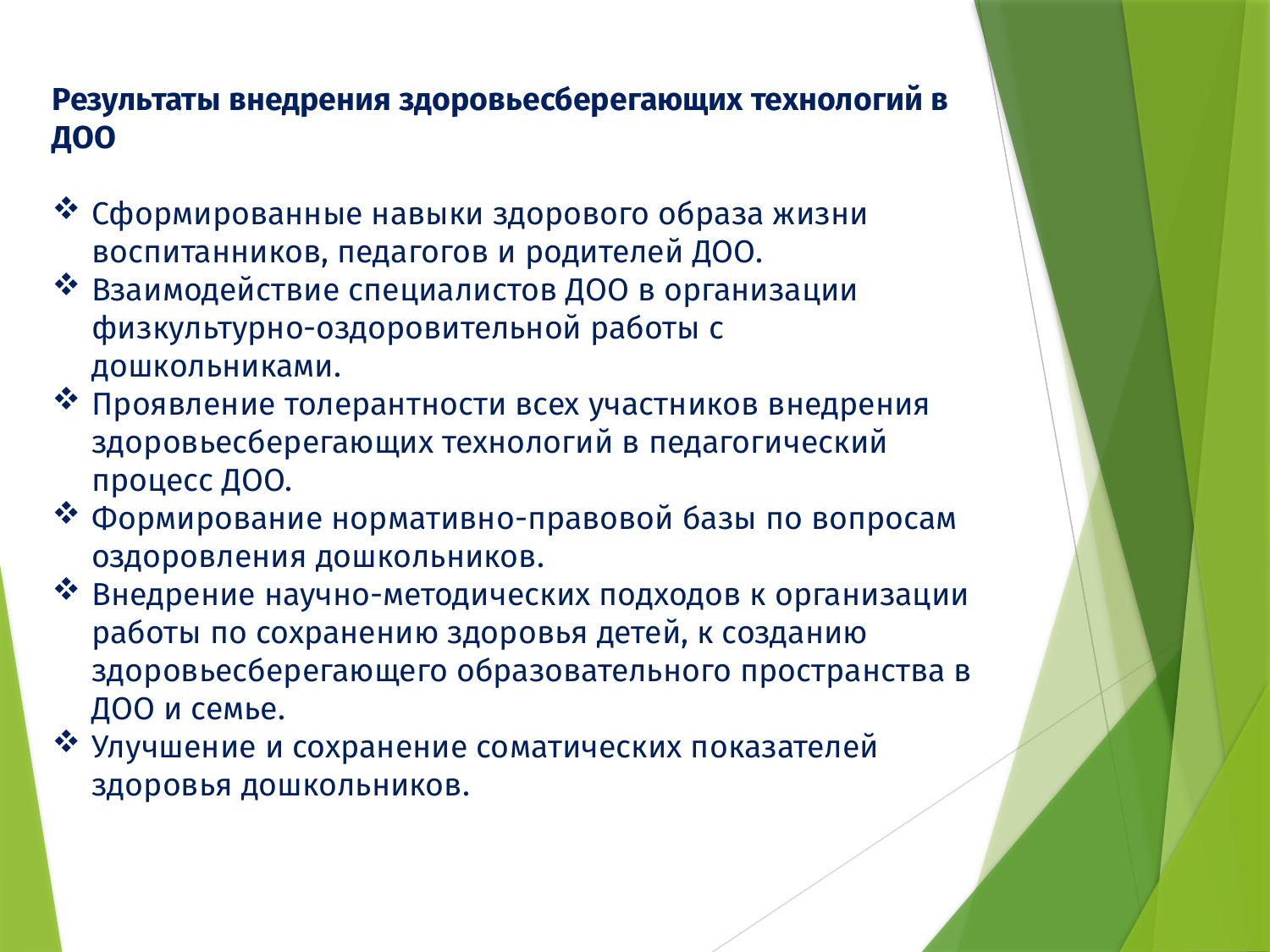

Результаты внедрения здоровьесберегающих технологий в ДОО

Сформированные навыки здорового образа жизни воспитанников, педагогов и родителей ДОО.
Взаимодействие специалистов ДОО в организации физкультурно-оздоровительной работы с дошкольниками.
Проявление толерантности всех участников внедрения здоровьесберегающих технологий в педагогический процесс ДОО.
Формирование нормативно-правовой базы по вопросам оздоровления дошкольников.
Внедрение научно-методических подходов к организации работы по сохранению здоровья детей, к созданию здоровьесберегающего образовательного пространства в ДОО и семье.
Улучшение и сохранение соматических показателей здоровья дошкольников.